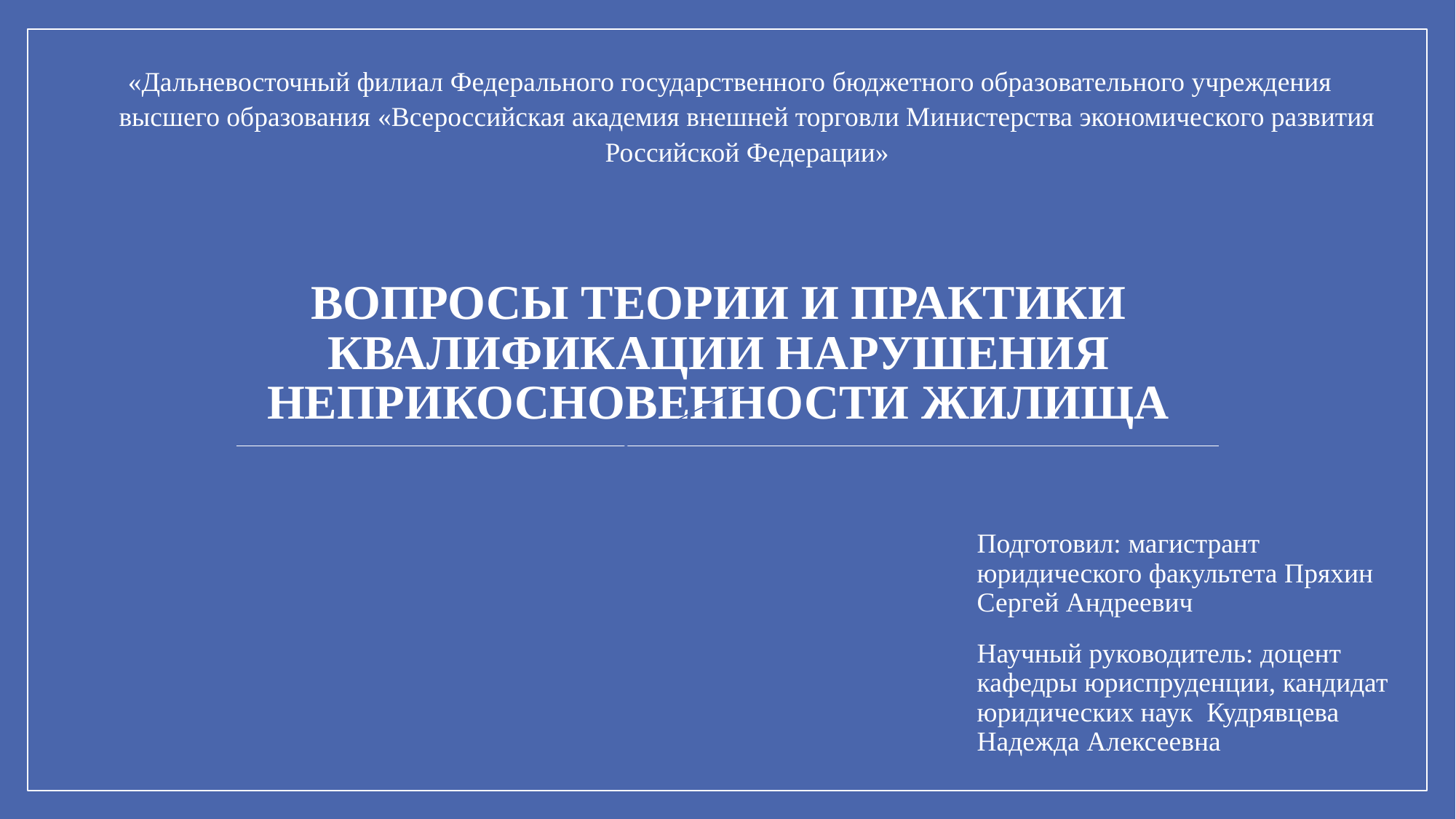

«Дальневосточный филиал Федерального государственного бюджетного образовательного учреждения      высшего образования «Всероссийская академия внешней торговли Министерства экономического развития Российской Федерации»
# Вопросы теории и практики квалификации нарушения неприкосновенности жилища
Подготовил: магистрант юридического факультета Пряхин Сергей Андреевич
Научный руководитель: доцент кафедры юриспруденции, кандидат юридических наук  Кудрявцева Надежда Алексеевна